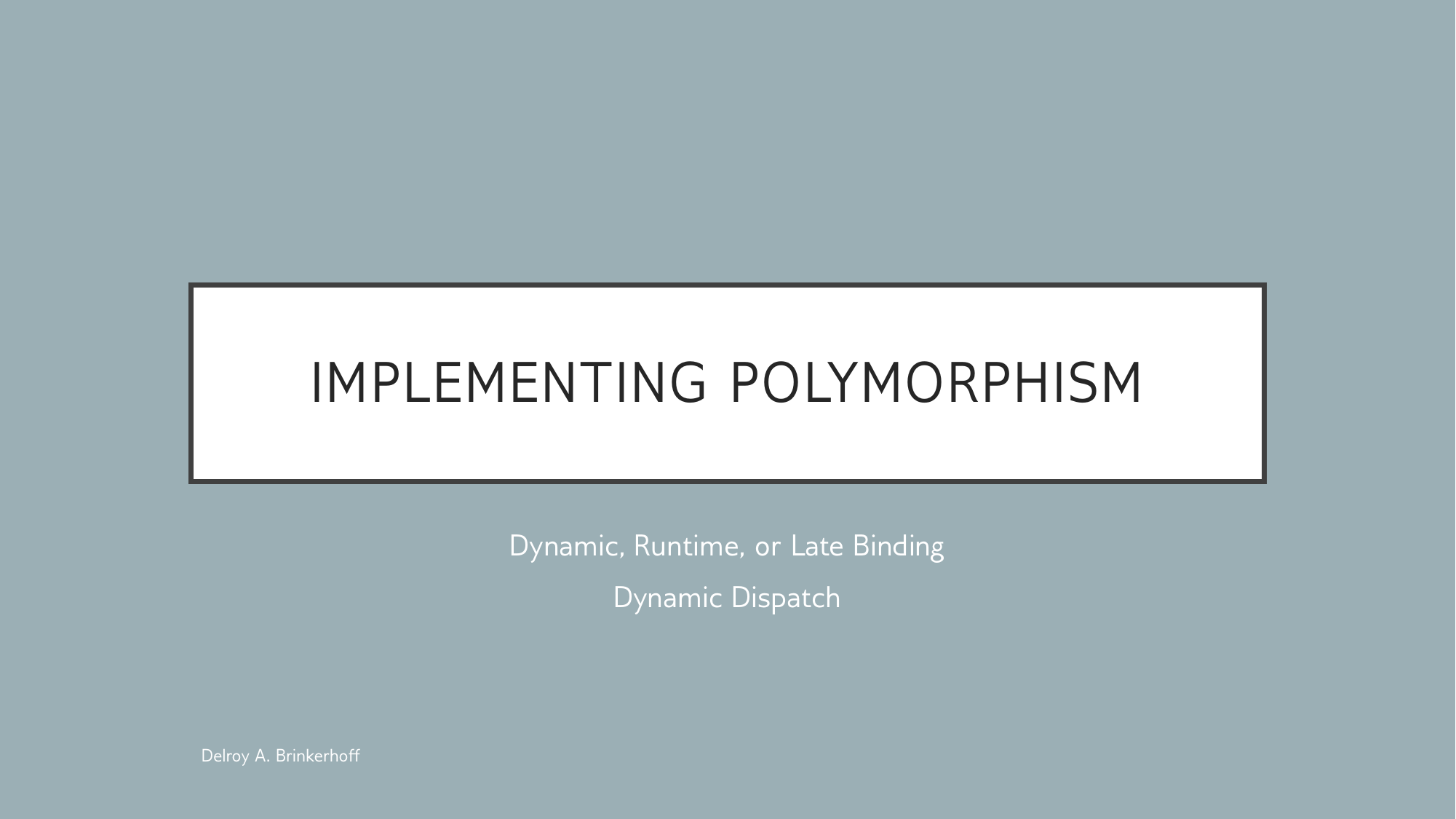

# Implementing Polymorphism
Dynamic, Runtime, or Late Binding
Dynamic Dispatch
Delroy A. Brinkerhoff